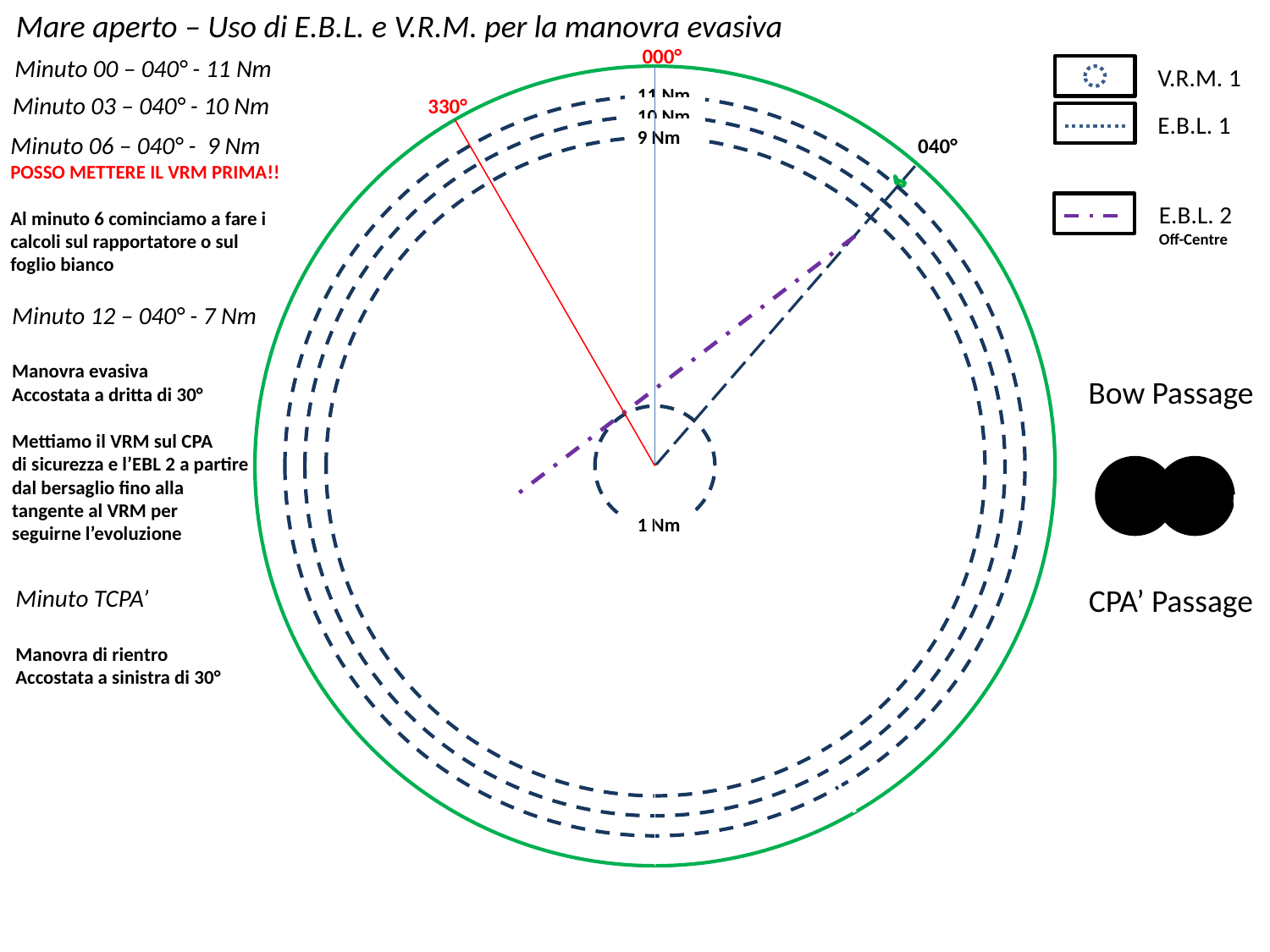

Mare aperto – Uso di E.B.L. e V.R.M. per la manovra evasiva
000°
Minuto 00 – 040° - 11 Nm

V.R.M. 1

11 Nm
Minuto 03 – 040° - 10 Nm
330°

10 Nm

E.B.L. 1

9 Nm
Minuto 06 – 040° -  9 Nm
POSSO METTERE IL VRM PRIMA!!

Al minuto 6 cominciamo a fare i calcoli sul rapportatore o sul foglio bianco
040°

E.B.L. 2
Off-Centre
Minuto 12 – 040° - 7 Nm

Manovra evasiva
Accostata a dritta di 30°

Mettiamo il VRM sul CPA
di sicurezza e l’EBL 2 a partire
dal bersaglio fino alla
tangente al VRM per
seguirne l’evoluzione
Bow Passage

·

1 Nm
CPA’ Passage
Minuto TCPA’

Manovra di rientro
Accostata a sinistra di 30°